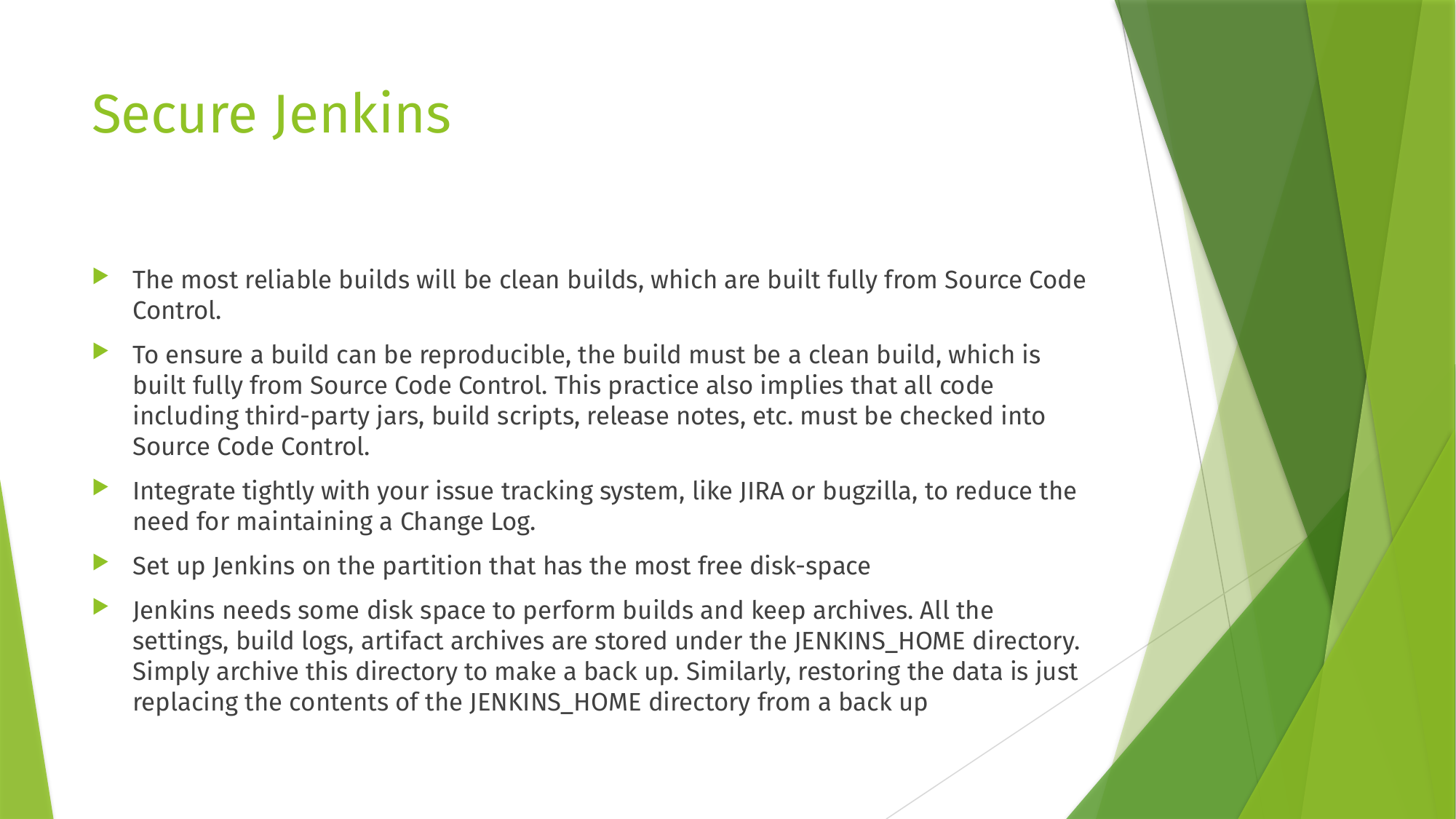

# Secure Jenkins
The most reliable builds will be clean builds, which are built fully from Source Code Control.
To ensure a build can be reproducible, the build must be a clean build, which is built fully from Source Code Control. This practice also implies that all code including third-party jars, build scripts, release notes, etc. must be checked into Source Code Control.
Integrate tightly with your issue tracking system, like JIRA or bugzilla, to reduce the need for maintaining a Change Log.
Set up Jenkins on the partition that has the most free disk-space
Jenkins needs some disk space to perform builds and keep archives. All the settings, build logs, artifact archives are stored under the JENKINS_HOME directory. Simply archive this directory to make a back up. Similarly, restoring the data is just replacing the contents of the JENKINS_HOME directory from a back up